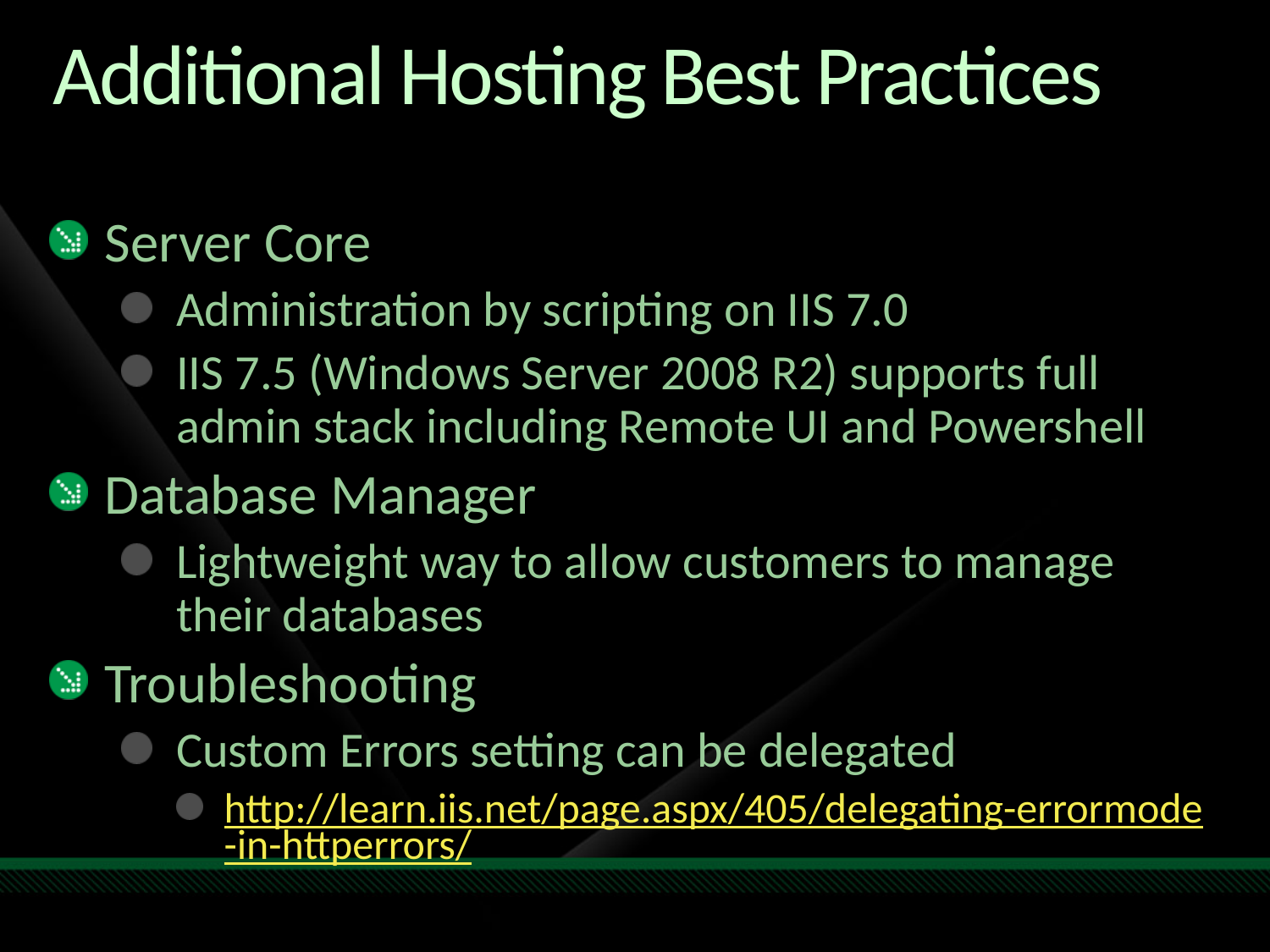

# Additional Hosting Best Practices
Server Core
Administration by scripting on IIS 7.0
IIS 7.5 (Windows Server 2008 R2) supports full admin stack including Remote UI and Powershell
Database Manager
Lightweight way to allow customers to manage their databases
Troubleshooting
Custom Errors setting can be delegated
http://learn.iis.net/page.aspx/405/delegating-errormode-in-httperrors/